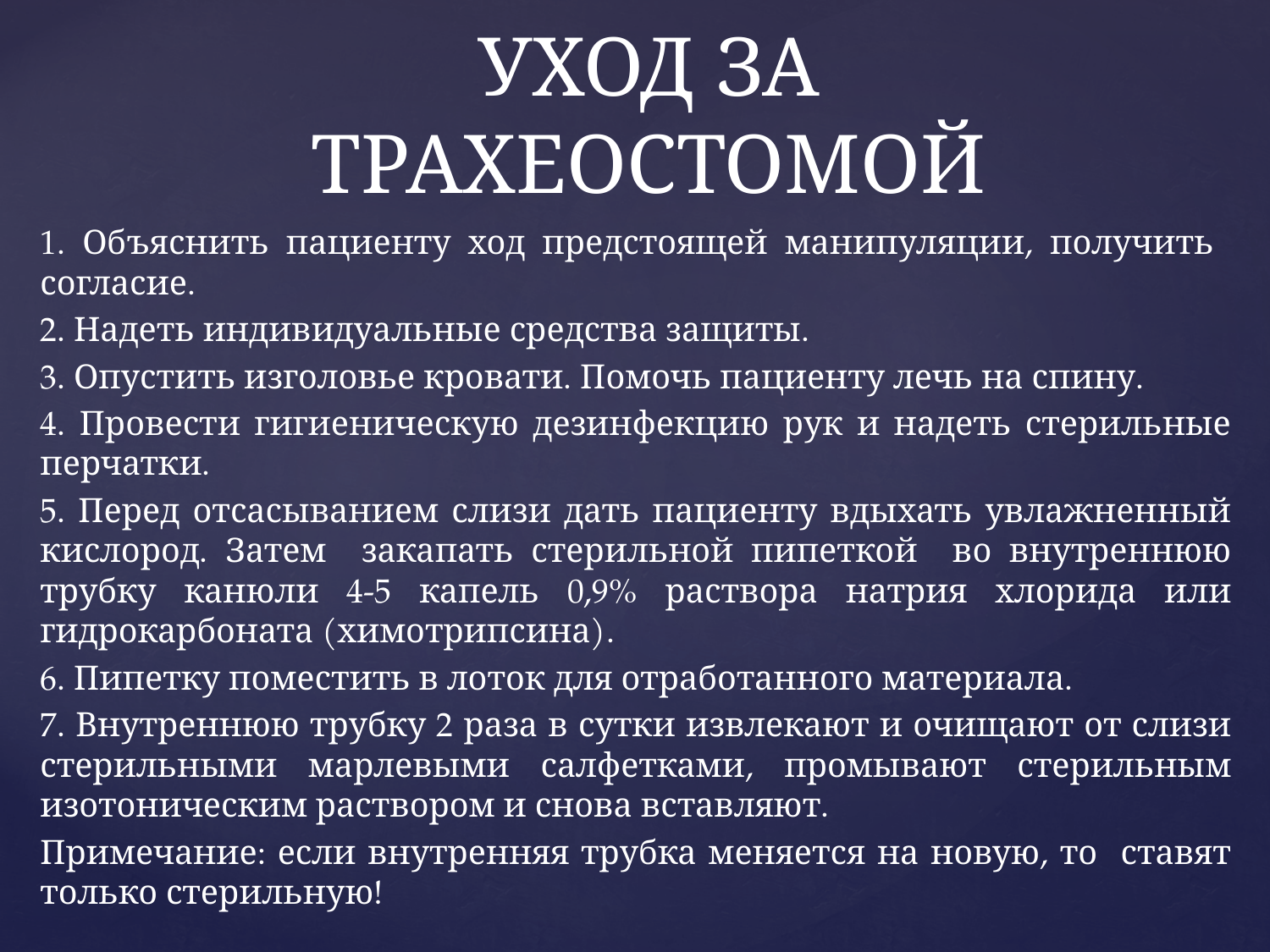

# УХОД ЗА ТРАХЕОСТОМОЙ
1. Объяснить пациенту ход предстоящей манипуляции, получить  согласие.
2. Надеть индивидуальные средства защиты.
3. Опустить изголовье кровати. Помочь пациенту лечь на спину.
4. Провести гигиеническую дезинфекцию рук и надеть стерильные перчатки.
5. Перед отсасыванием слизи дать пациенту вдыхать увлажненный кислород. Затем  закапать стерильной пипеткой  во внутреннюю трубку канюли 4-5 капель 0,9% раствора натрия хлорида или гидрокарбоната (химотрипсина).
6. Пипетку поместить в лоток для отработанного материала.
7. Внутреннюю трубку 2 раза в сутки извлекают и очищают от слизи стерильными марлевыми салфетками, промывают стерильным изотоническим раствором и снова вставляют.
Примечание: если внутренняя трубка меняется на новую, то  ставят только стерильную!